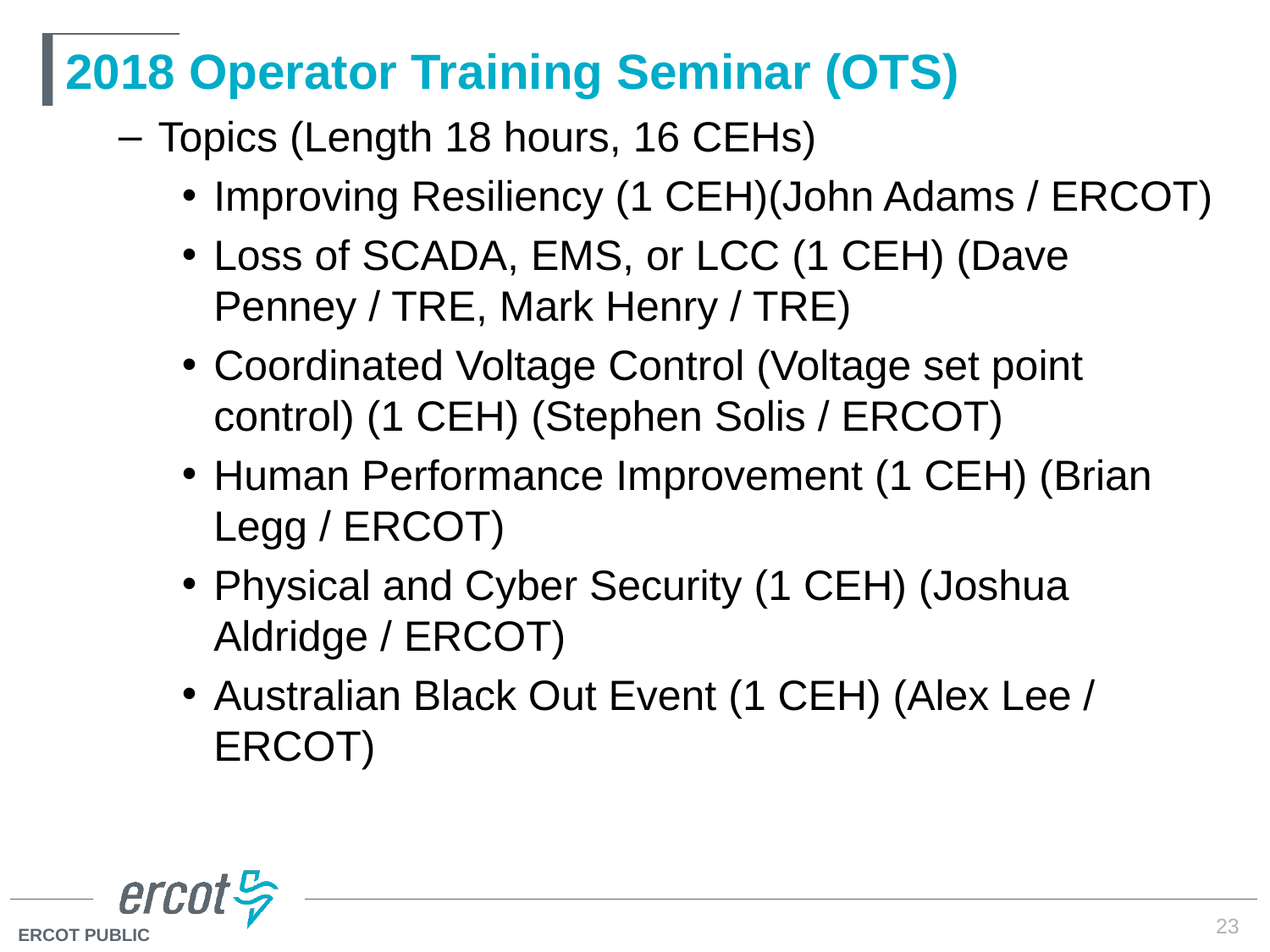

# 2018 Operator Training Seminar (OTS)
Topics (Length 18 hours, 16 CEHs)
Improving Resiliency (1 CEH)(John Adams / ERCOT)
Loss of SCADA, EMS, or LCC (1 CEH) (Dave Penney / TRE, Mark Henry / TRE)
Coordinated Voltage Control (Voltage set point control) (1 CEH) (Stephen Solis / ERCOT)
Human Performance Improvement (1 CEH) (Brian Legg / ERCOT)
Physical and Cyber Security (1 CEH) (Joshua Aldridge / ERCOT)
Australian Black Out Event (1 CEH) (Alex Lee / ERCOT)
23